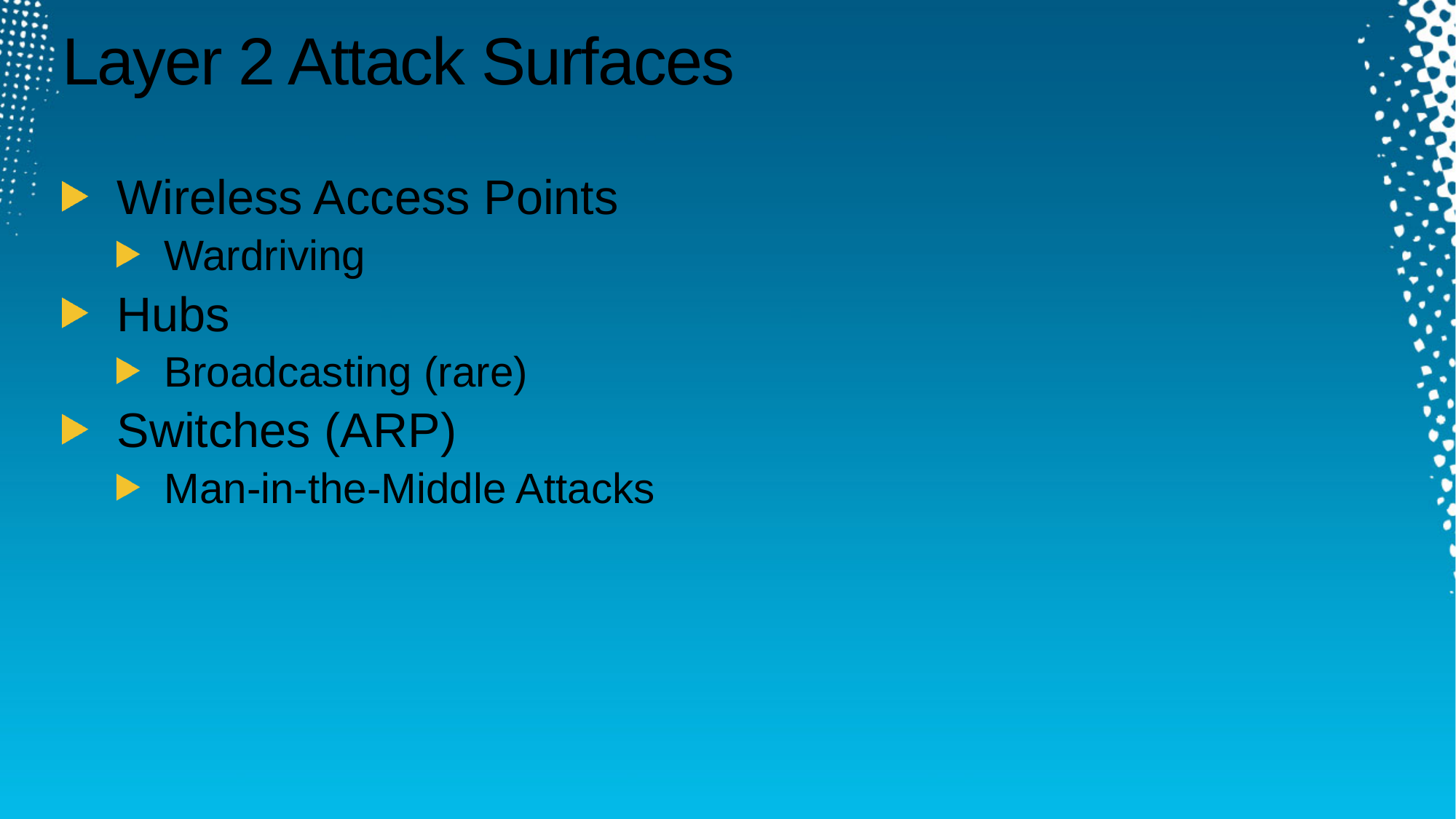

# Layer 2 Attack Surfaces
Wireless Access Points
Wardriving
Hubs
Broadcasting (rare)
Switches (ARP)
Man-in-the-Middle Attacks